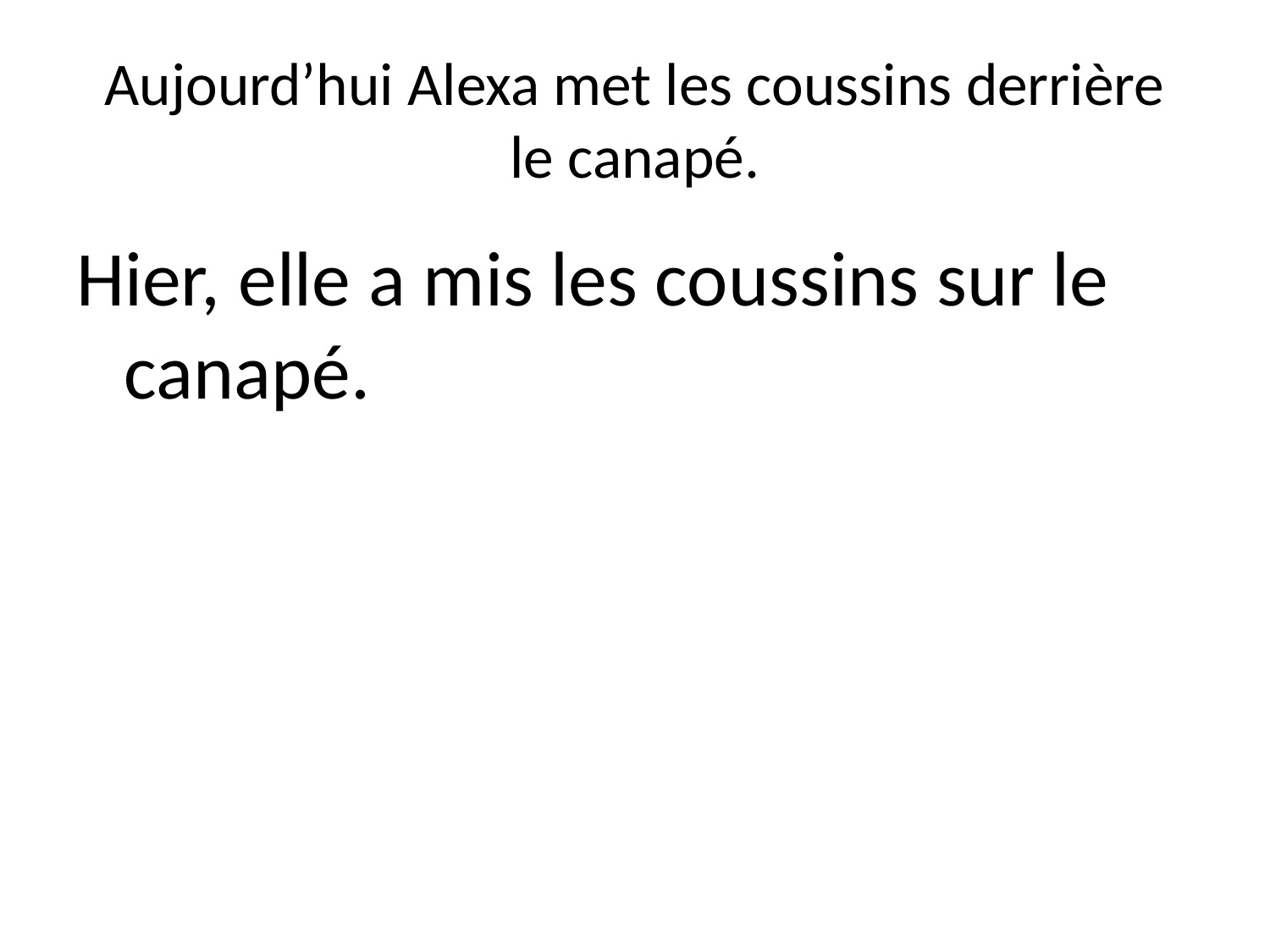

# Aujourd’hui Alexa met les coussins derrière le canapé.
Hier, elle a mis les coussins sur le canapé.